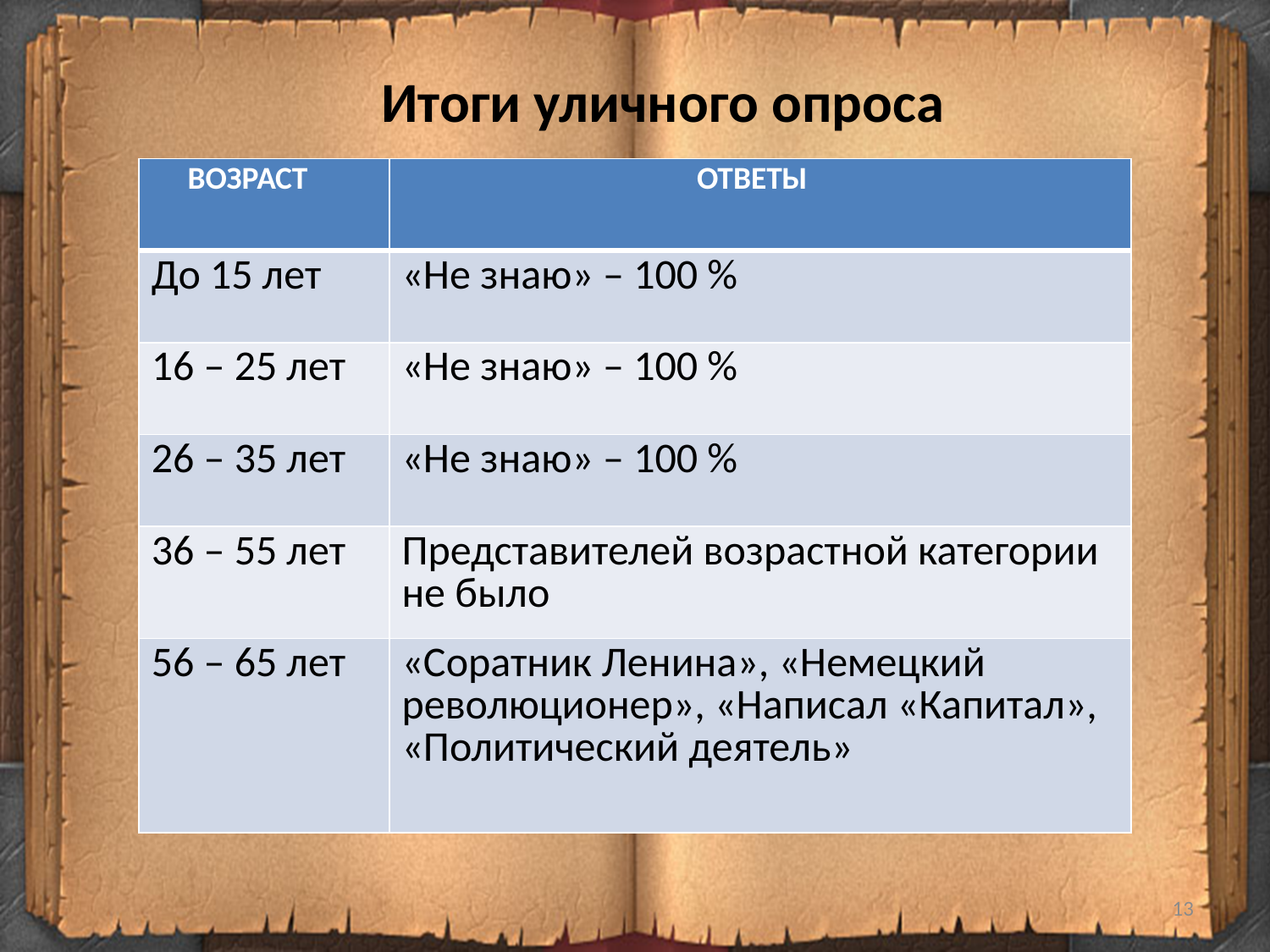

Итоги уличного опроса

| ВОЗРАСТ | ОТВЕТЫ |
| --- | --- |
| До 15 лет | «Не знаю» – 100 % |
| 16 – 25 лет | «Не знаю» – 100 % |
| 26 – 35 лет | «Не знаю» – 100 % |
| 36 – 55 лет | Представителей возрастной категории не было |
| 56 – 65 лет | «Соратник Ленина», «Немецкий революционер», «Написал «Капитал», «Политический деятель» |
#
13